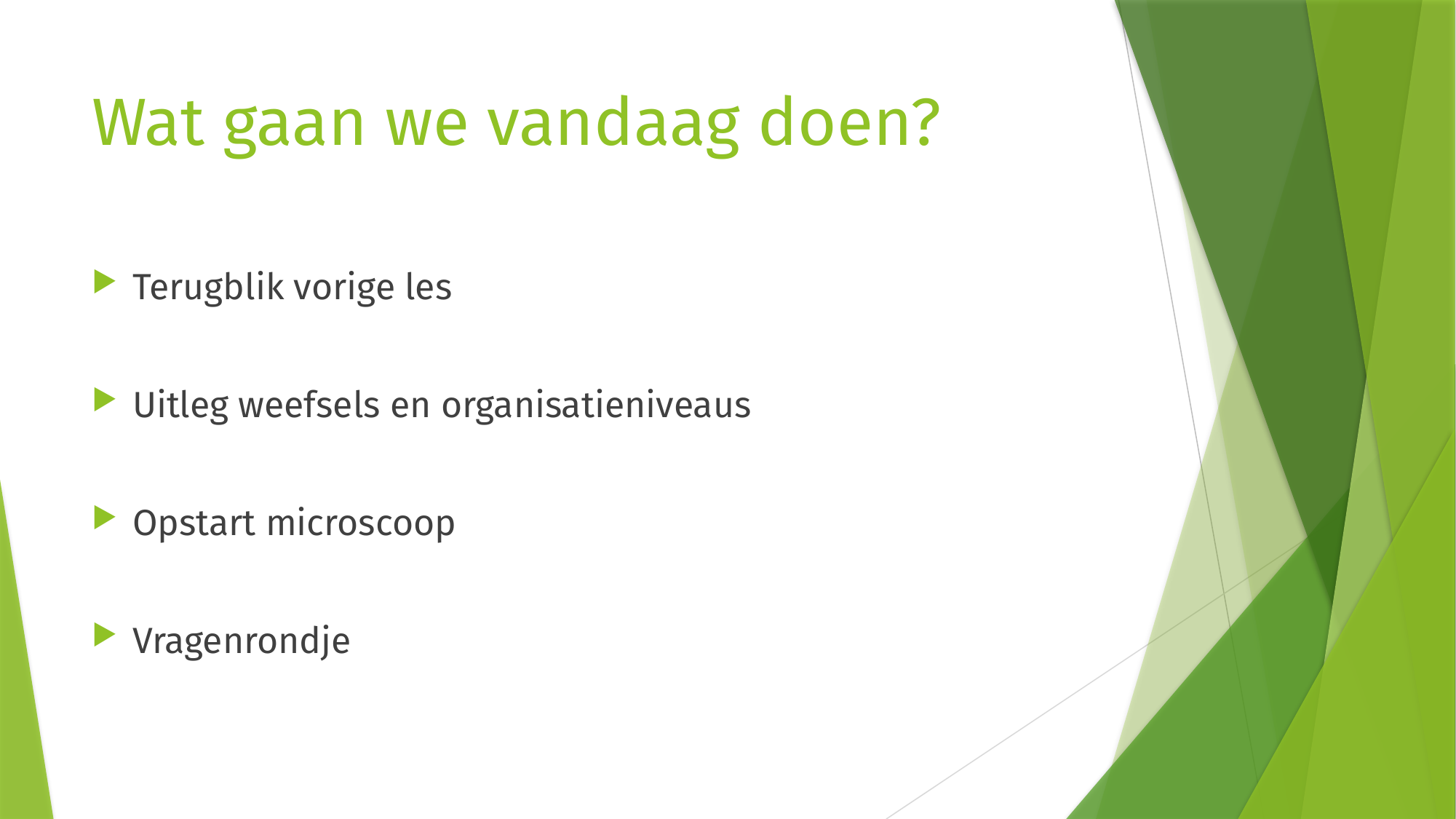

# Wat gaan we vandaag doen?
Terugblik vorige les

Uitleg weefsels en organisatieniveaus

Opstart microscoop

Vragenrondje